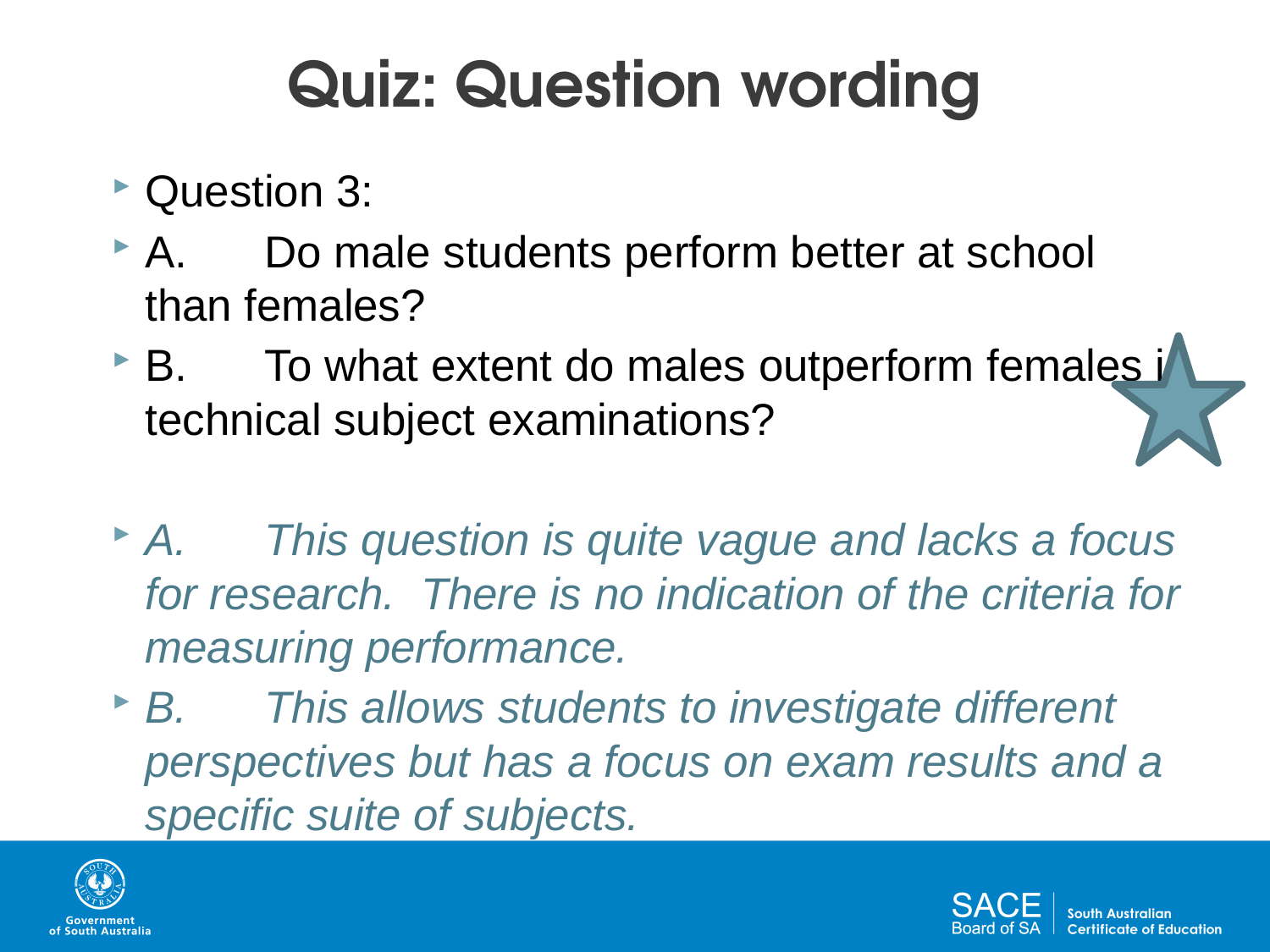

# Quiz: Question wording
Question 3:
A.	Do male students perform better at school than females?
B.	To what extent do males outperform females in technical subject examinations?

A.	This question is quite vague and lacks a focus for research.  There is no indication of the criteria for measuring performance.
B.	This allows students to investigate different perspectives but has a focus on exam results and a specific suite of subjects.